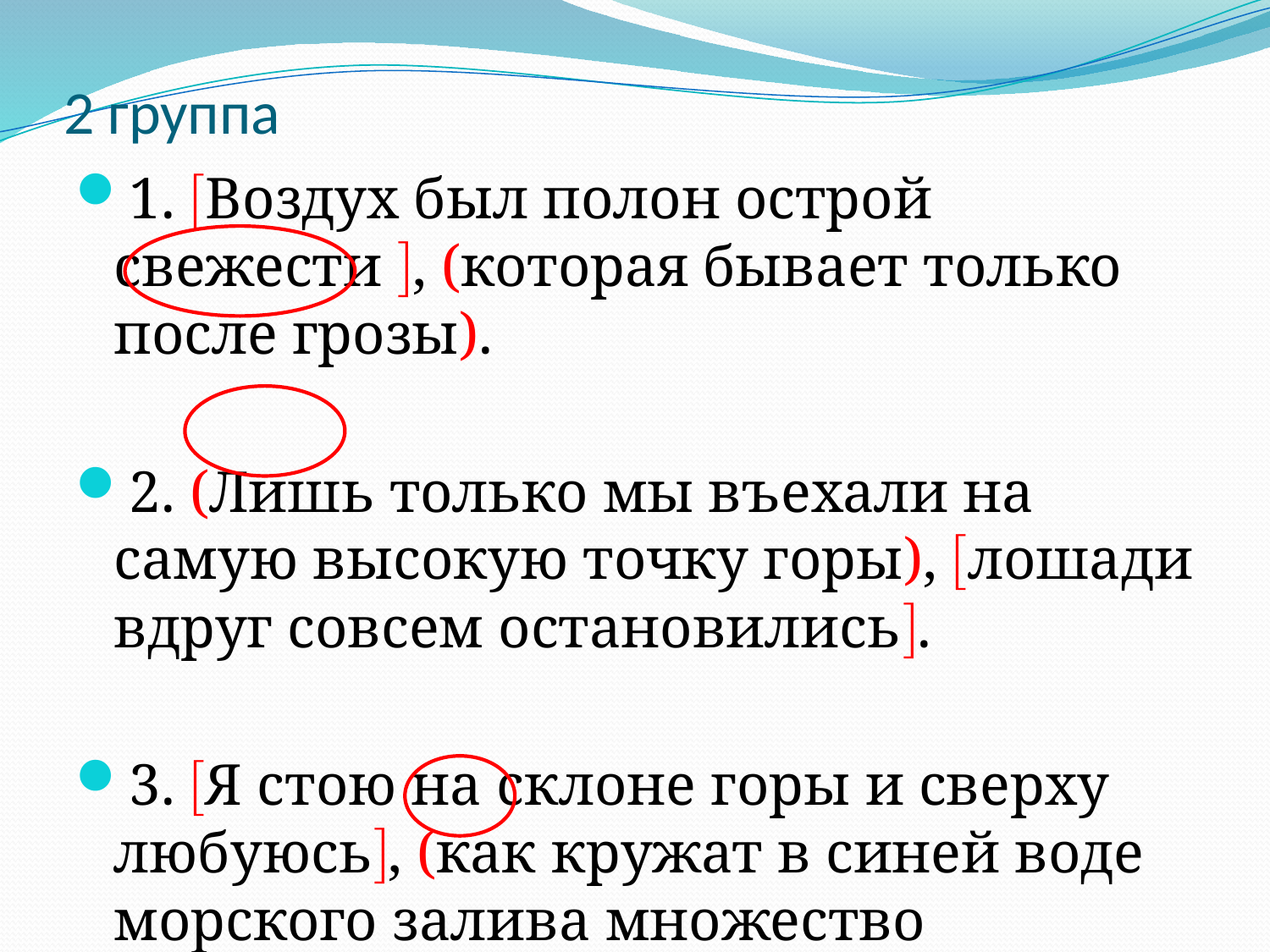

# 2 группа
1. [Воздух был полон острой свежести ], (которая бывает только после грозы).

2. (Лишь только мы въехали на самую высокую точку горы), [лошади вдруг совсем остановились].

3. [Я стою на склоне горы и сверху любуюсь], (как кружат в синей воде морского залива множество парусников).